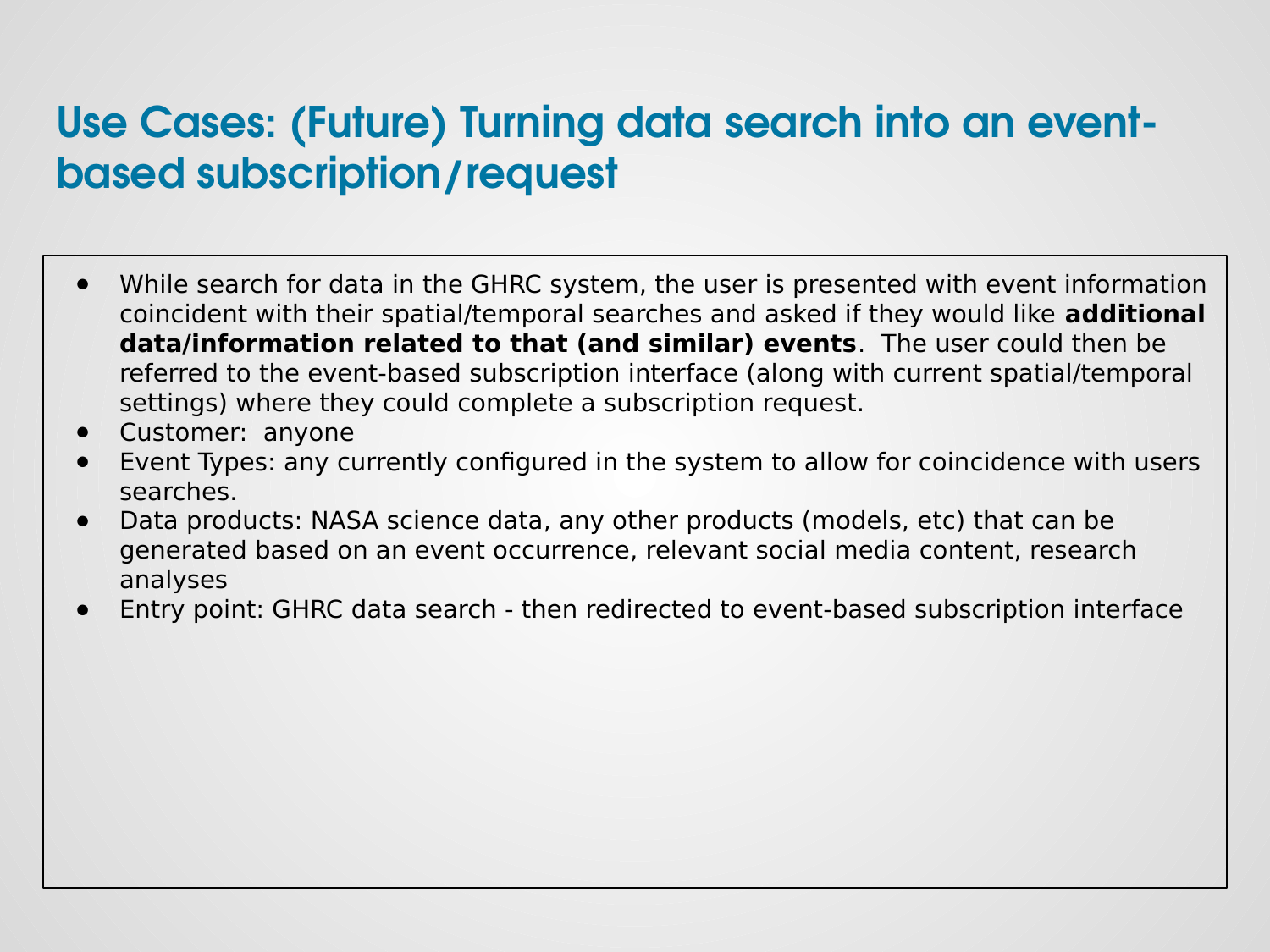

# Use Cases: (Future) Turning data search into an event-based subscription/request
While search for data in the GHRC system, the user is presented with event information coincident with their spatial/temporal searches and asked if they would like additional data/information related to that (and similar) events.  The user could then be referred to the event-based subscription interface (along with current spatial/temporal settings) where they could complete a subscription request.
Customer:  anyone
Event Types: any currently configured in the system to allow for coincidence with users searches.
Data products: NASA science data, any other products (models, etc) that can be generated based on an event occurrence, relevant social media content, research analyses
Entry point: GHRC data search - then redirected to event-based subscription interface